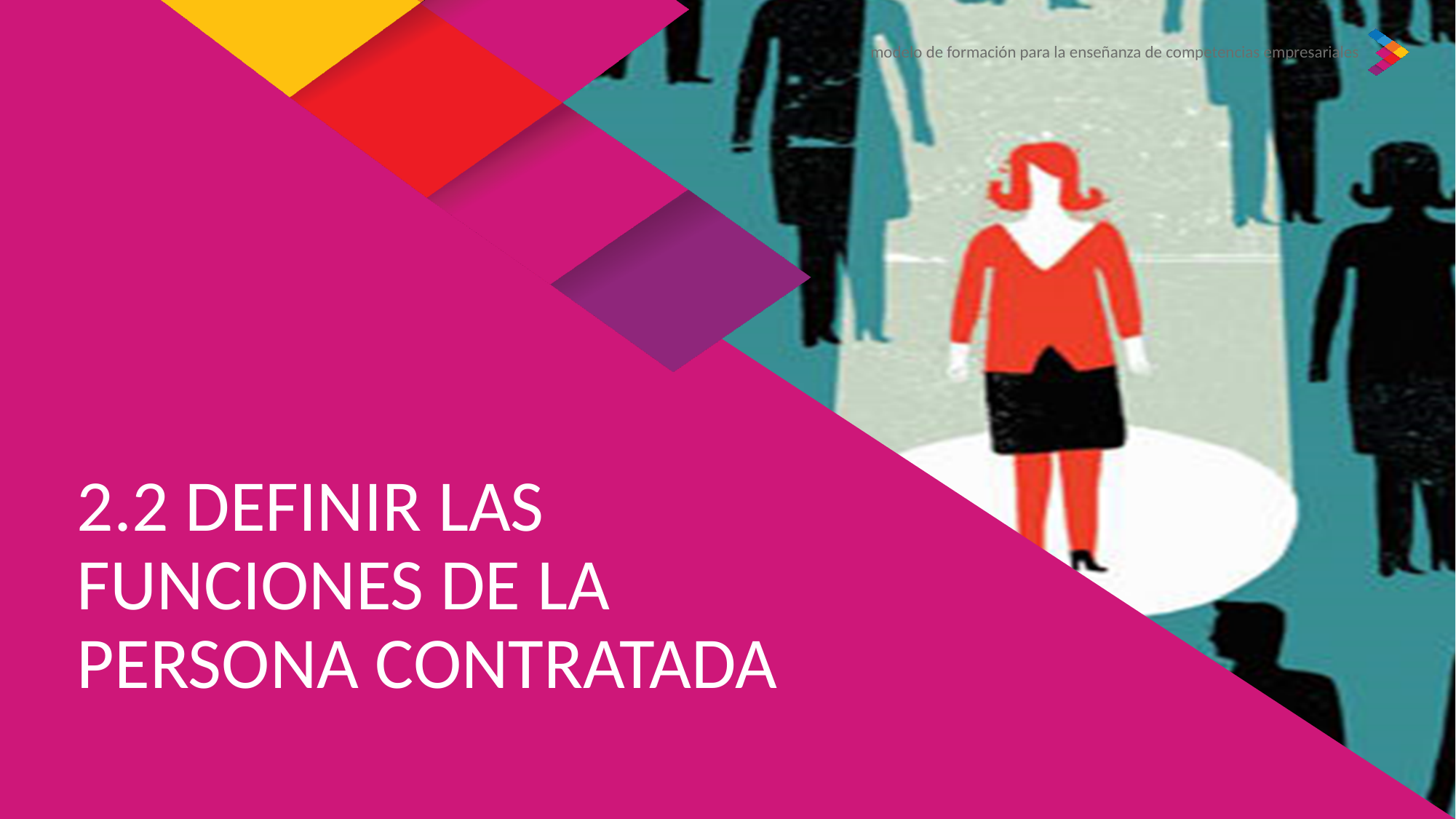

2.2 DEFINIR LAS FUNCIONES DE LA PERSONA CONTRATADA